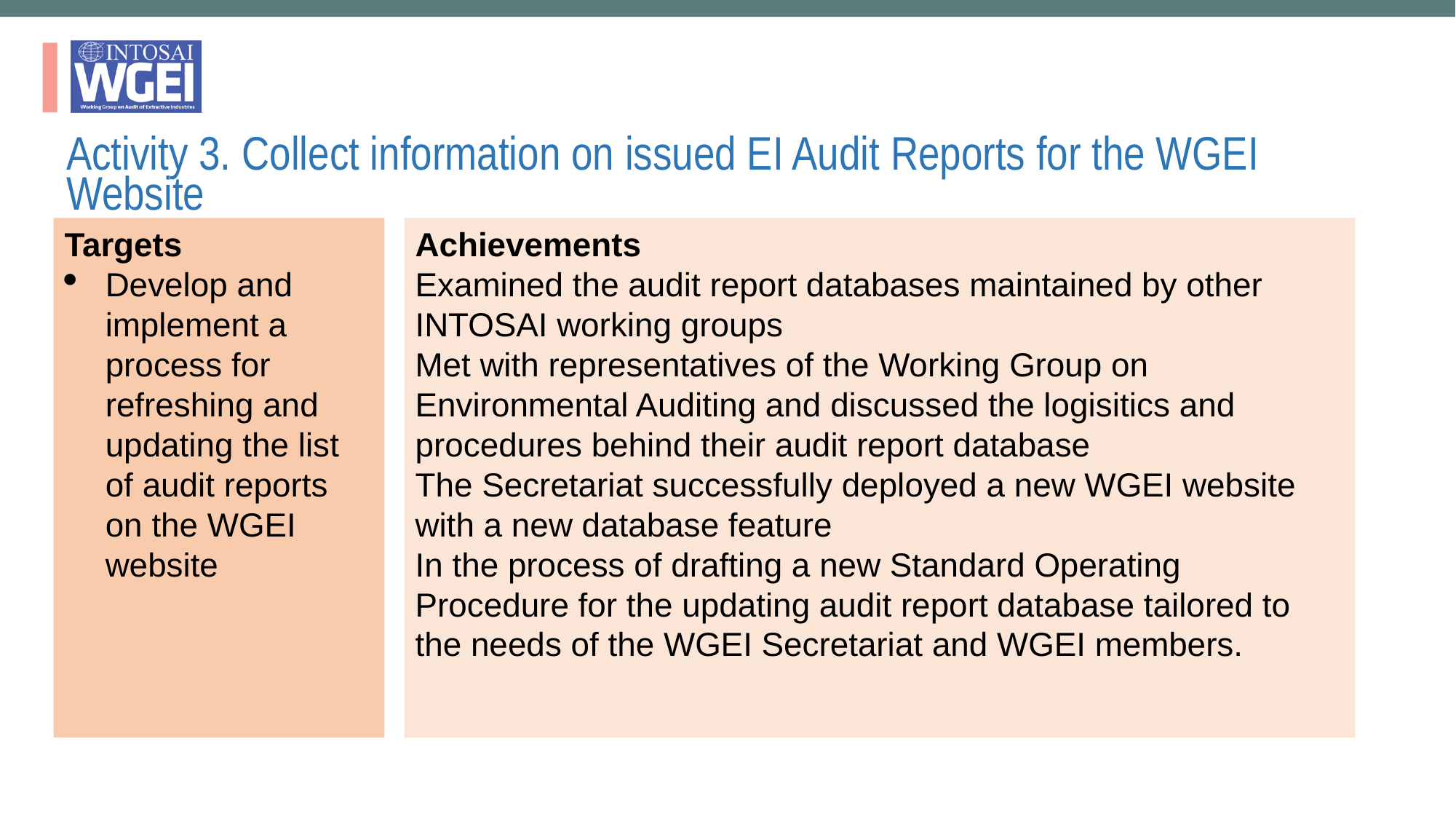

# Activity 3. Collect information on issued EI Audit Reports for the WGEI Website
Targets
Develop and implement a process for refreshing and updating the list of audit reports on the WGEI website

Achievements
Examined the audit report databases maintained by other INTOSAI working groups
Met with representatives of the Working Group on Environmental Auditing and discussed the logisitics and procedures behind their audit report database
The Secretariat successfully deployed a new WGEI website with a new database feature
In the process of drafting a new Standard Operating Procedure for the updating audit report database tailored to the needs of the WGEI Secretariat and WGEI members.